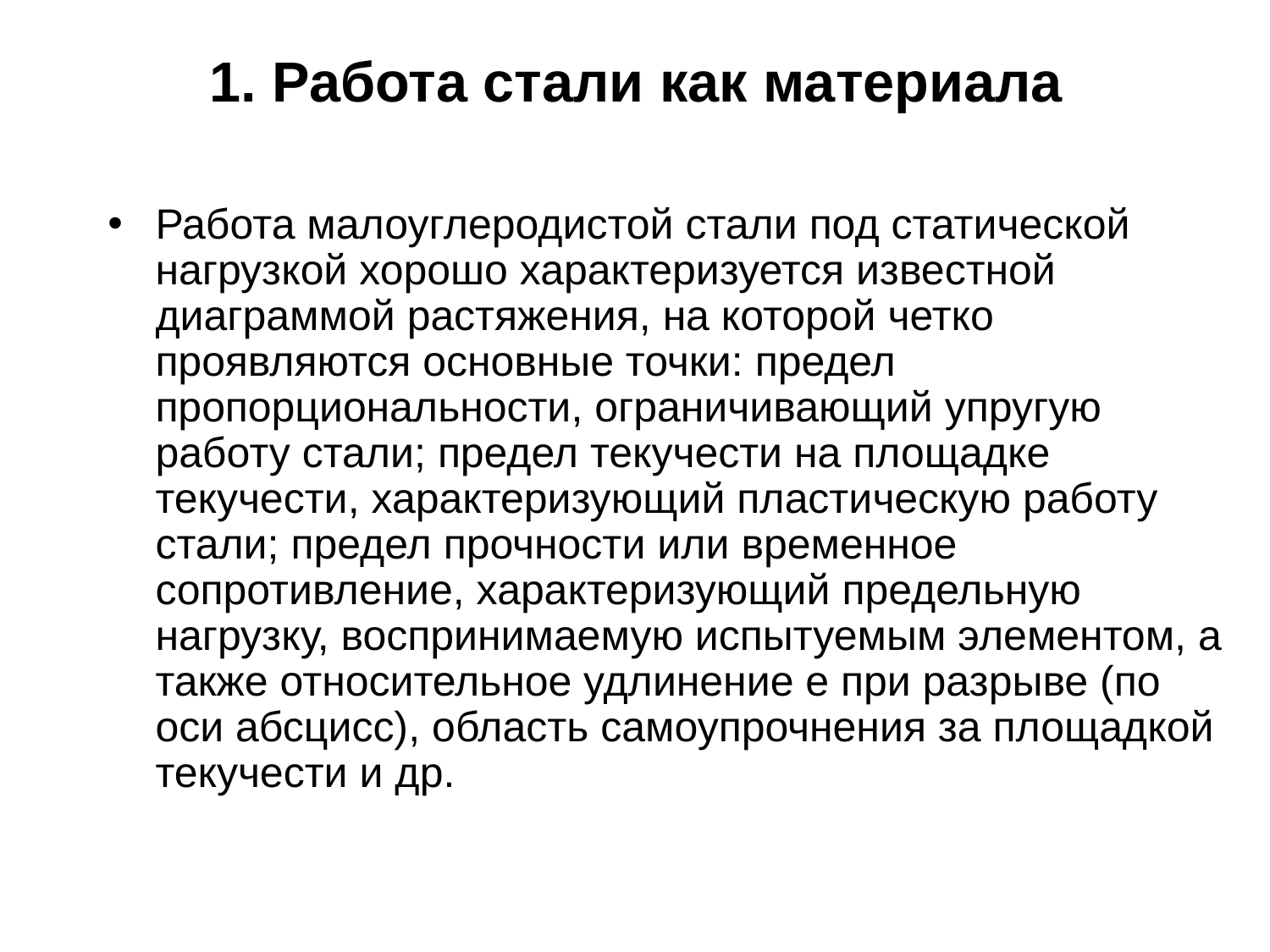

1. Работа стали как материала
Работа малоуглеродистой стали под статической нагрузкой хорошо характеризуется известной диаграммой растяжения, на которой четко проявляются основные точки: предел пропорциональности, ограничивающий упругую работу стали; предел текучести на площадке текучести, характеризующий пластическую работу стали; предел прочности или временное сопротивление, характеризующий предельную нагрузку, воспринимаемую испытуемым элементом, а также относительное удлинение e при разрыве (по оси абсцисс), область самоупрочнения за площадкой текучести и др.